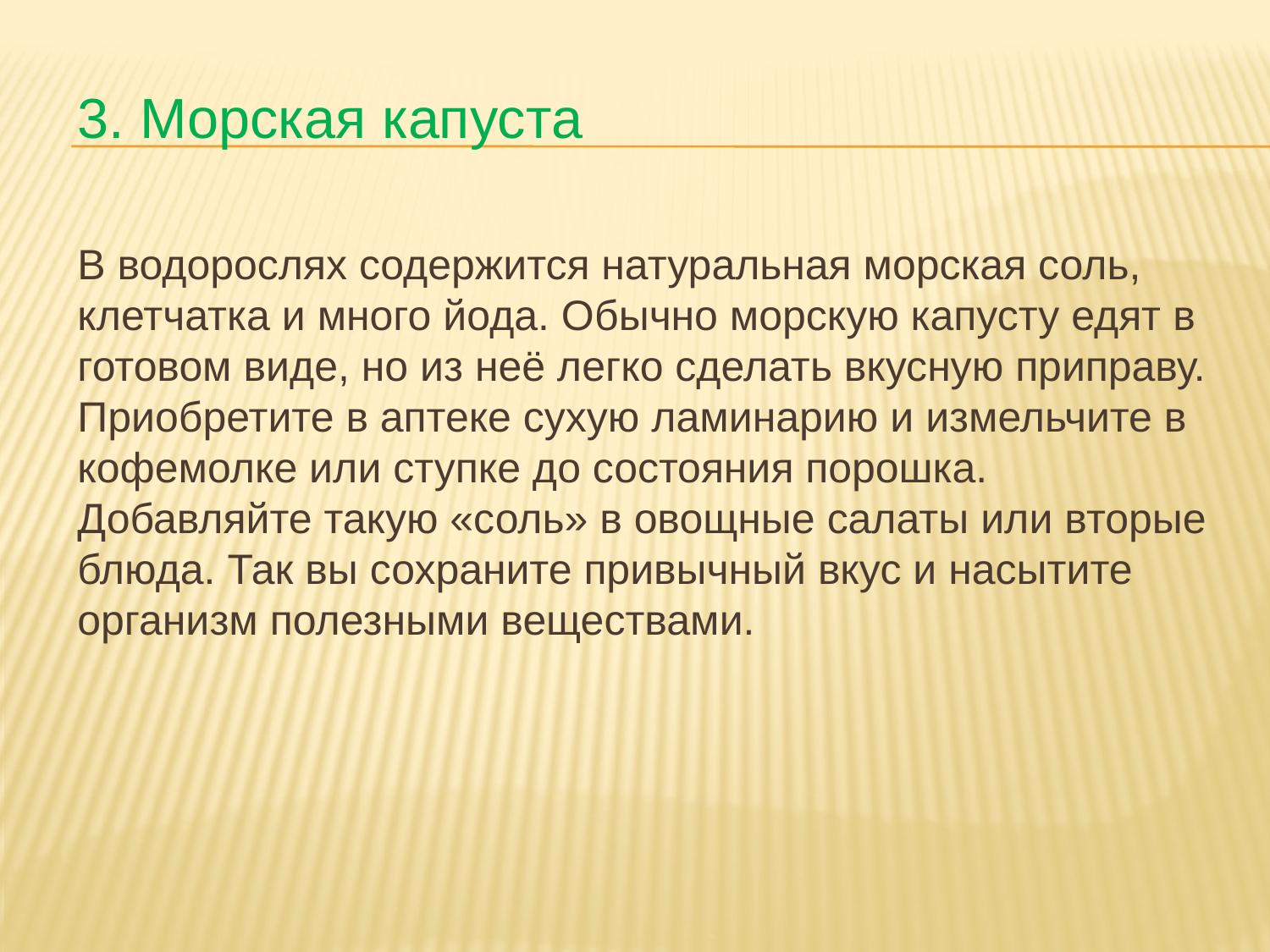

3. Морская капуста

В водорослях содержится натуральная морская соль, клетчатка и много йода. Обычно морскую капусту едят в готовом виде, но из неё легко сделать вкусную приправу. Приобретите в аптеке сухую ламинарию и измельчите в кофемолке или ступке до состояния порошка. Добавляйте такую «соль» в овощные салаты или вторые блюда. Так вы сохраните привычный вкус и насытите организм полезными веществами.